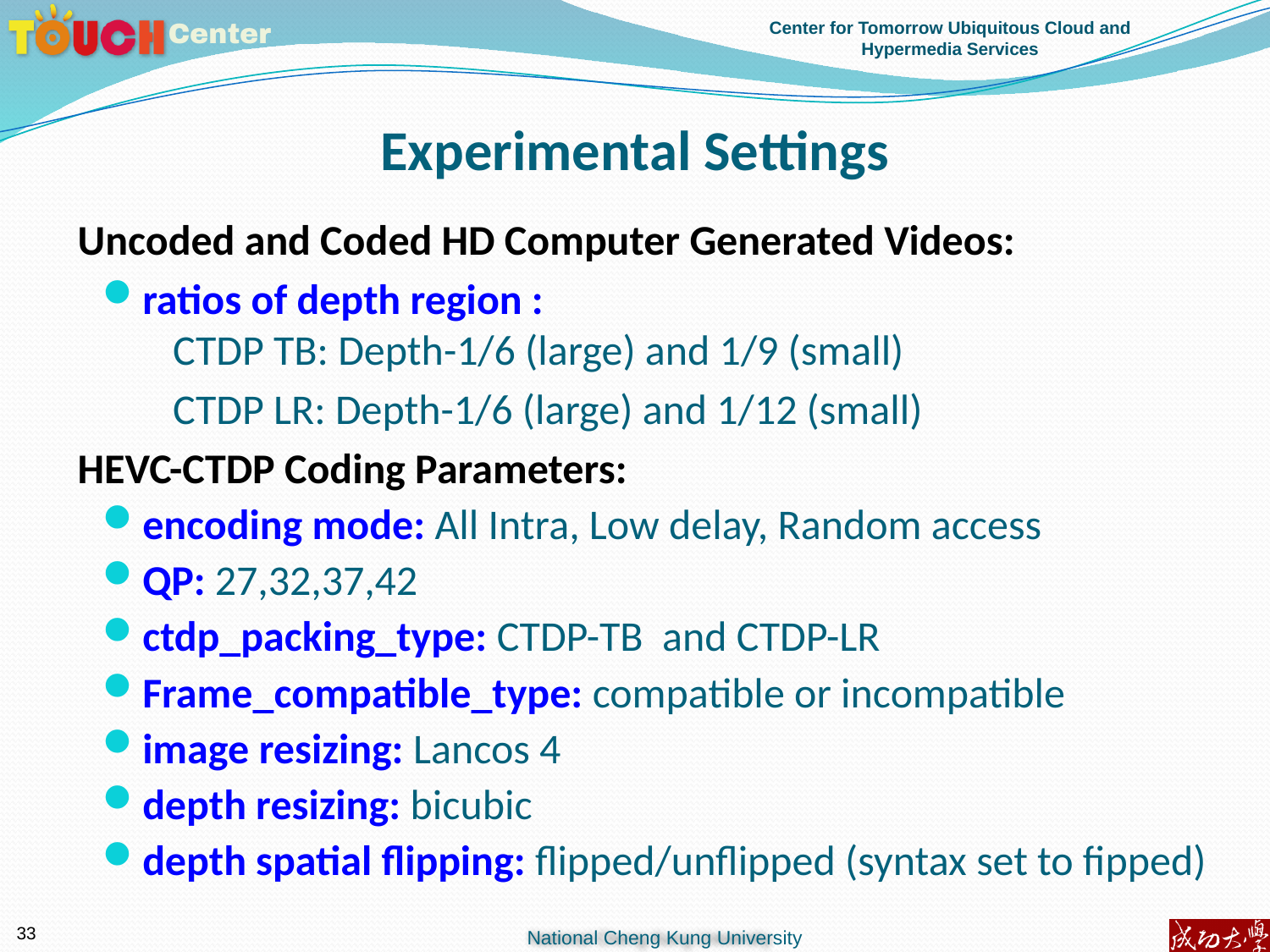

# Experimental Settings
Uncoded and Coded HD Computer Generated Videos:
ratios of depth region :
          CTDP TB: Depth-1/6 (large) and 1/9 (small)
          CTDP LR: Depth-1/6 (large) and 1/12 (small)
HEVC-CTDP Coding Parameters:
encoding mode: All Intra, Low delay, Random access
QP: 27,32,37,42
ctdp_packing_type: CTDP-TB  and CTDP-LR
Frame_compatible_type: compatible or incompatible
image resizing: Lancos 4
depth resizing: bicubic
depth spatial flipping: flipped/unflipped (syntax set to fipped)